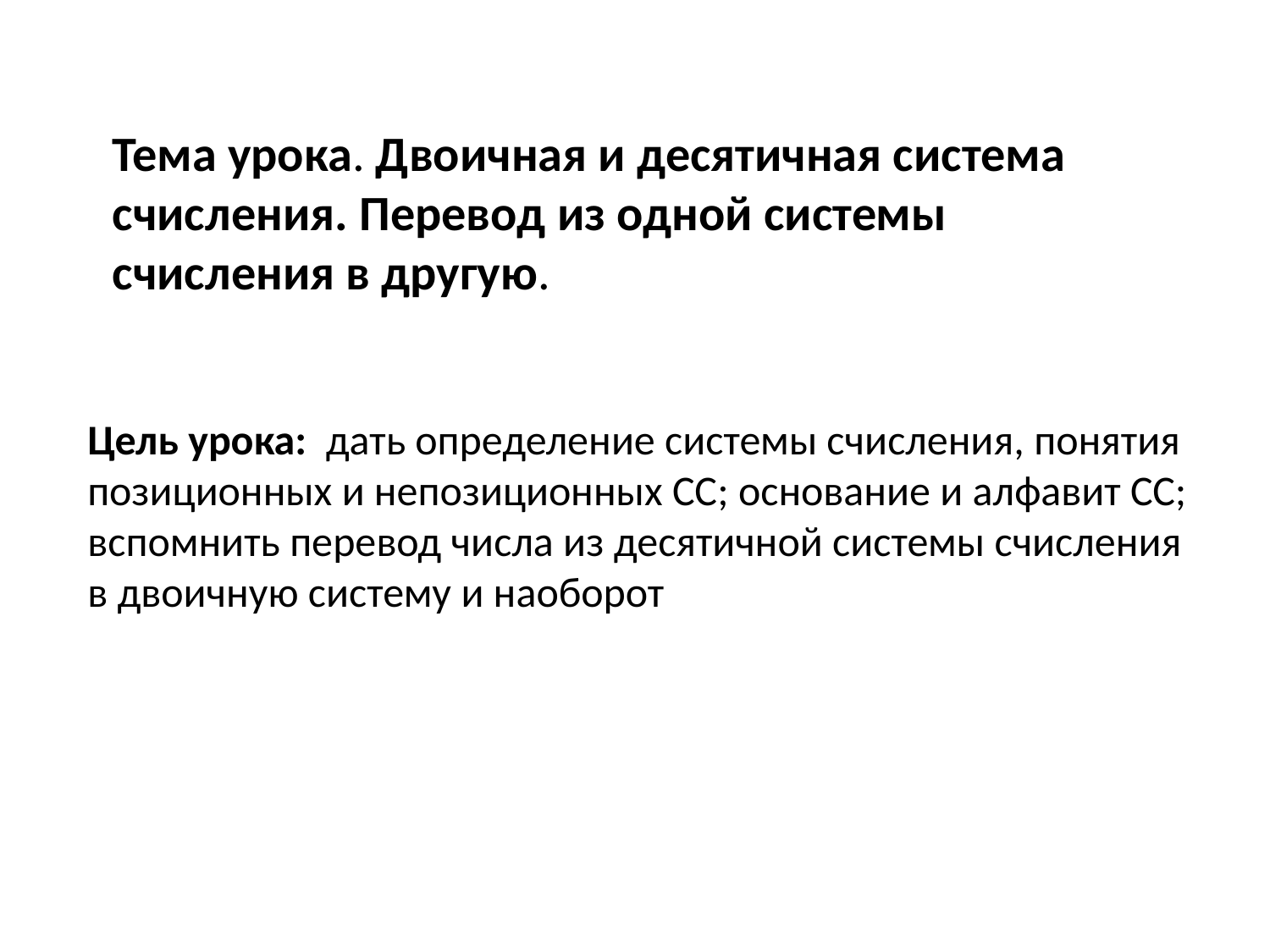

Тема урока. Двоичная и десятичная система счисления. Перевод из одной системы счисления в другую.
Цель урока:  дать определение системы счисления, понятия позиционных и непозиционных СС; основание и алфавит СС; вспомнить перевод числа из десятичной системы счисления в двоичную систему и наоборот